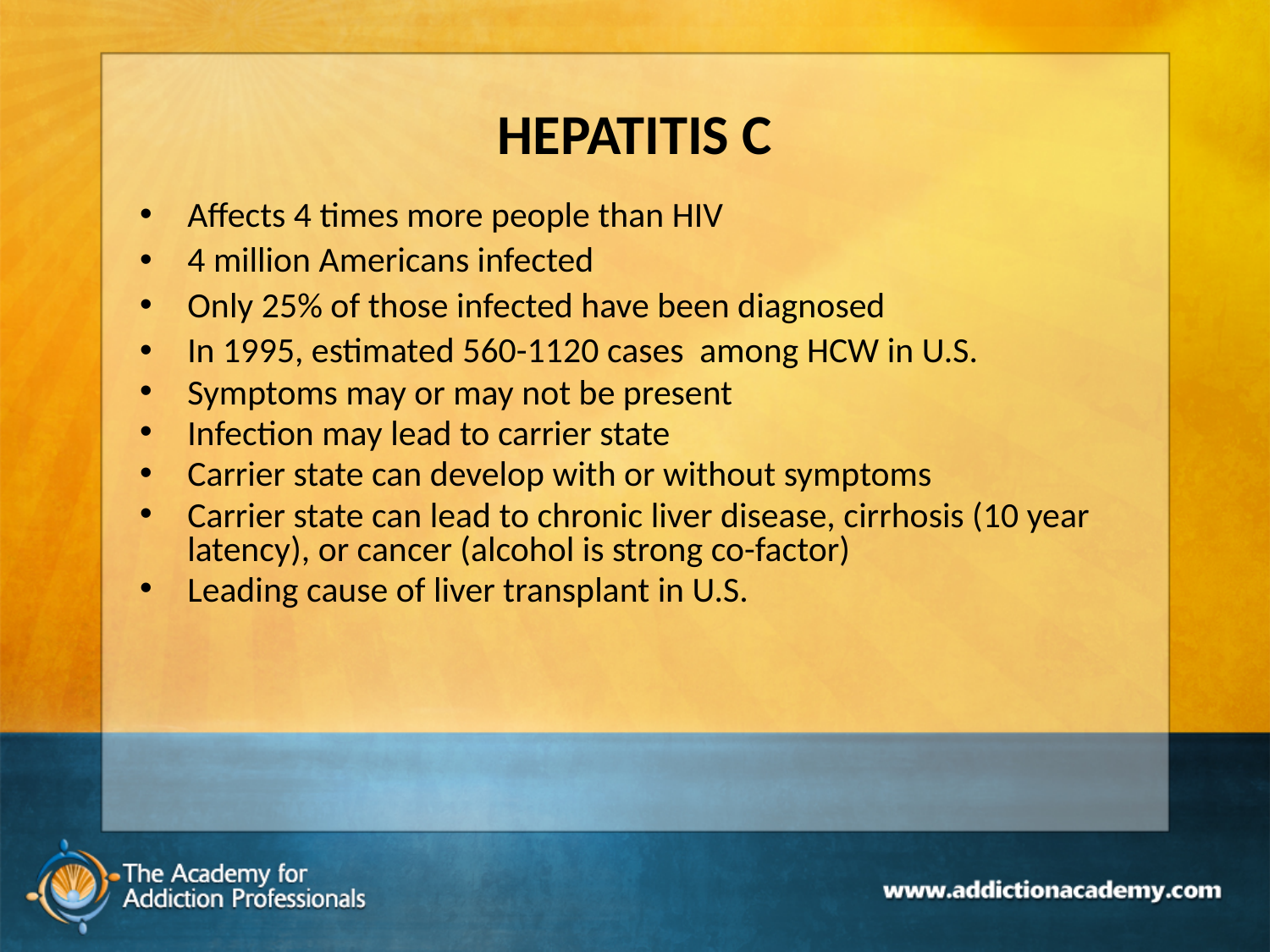

# HEPATITIS C
Affects 4 times more people than HIV
4 million Americans infected
Only 25% of those infected have been diagnosed
In 1995, estimated 560-1120 cases  among HCW in U.S.
Symptoms may or may not be present
Infection may lead to carrier state
Carrier state can develop with or without symptoms
Carrier state can lead to chronic liver disease, cirrhosis (10 year latency), or cancer (alcohol is strong co-factor)
Leading cause of liver transplant in U.S.